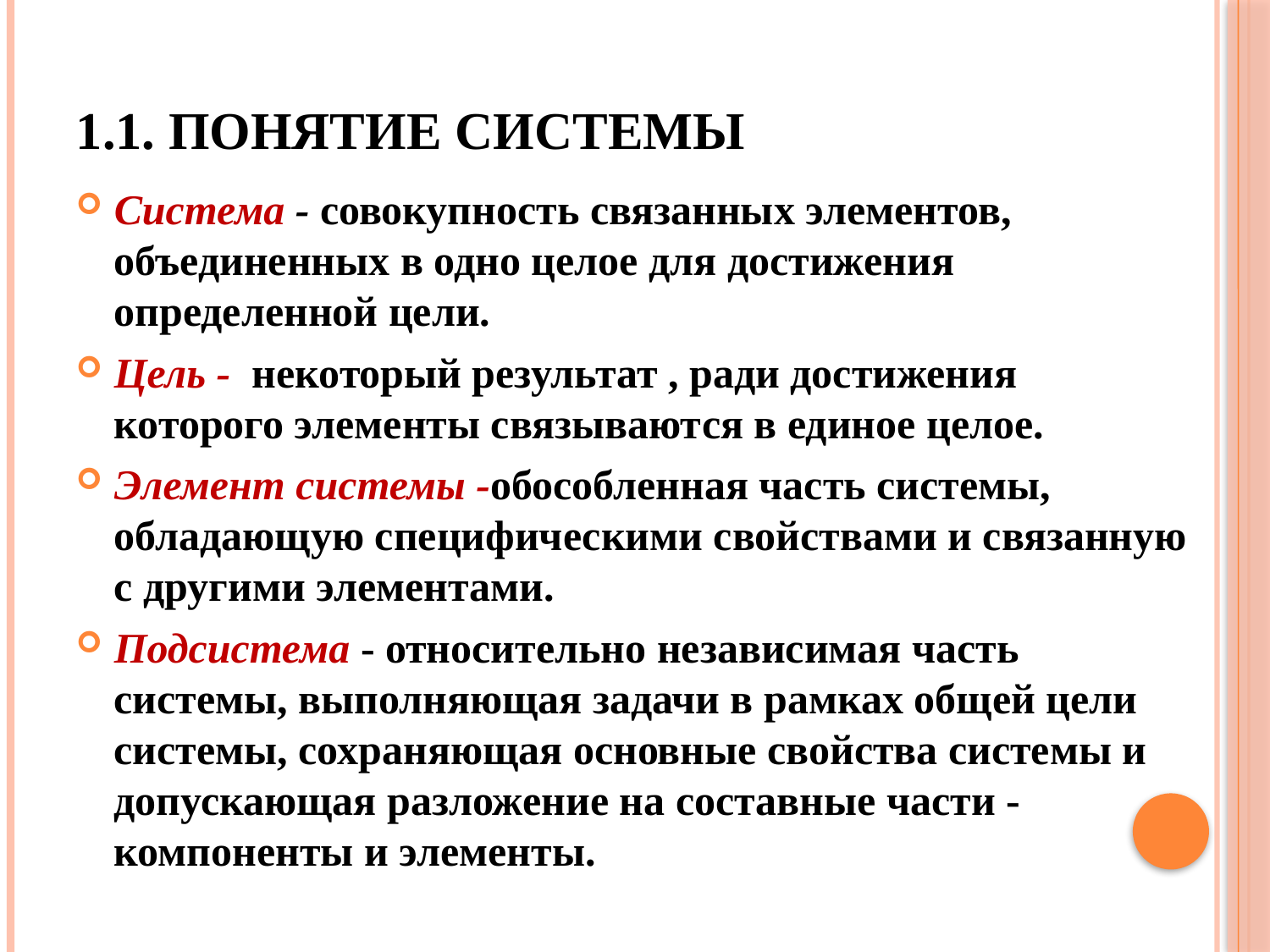

# 1.1. Понятие системы
Система - совокупность связанных элементов, объединенных в одно целое для достижения определенной цели.
Цель -  некоторый результат , ради достижения которого элементы связываются в единое целое.
Элемент системы -обособленная часть системы, обладающую специфическими свойствами и связанную с другими элементами.
Подсистема - относительно независимая часть системы, выполняющая задачи в рамках общей цели системы, сохраняющая основные свойства системы и допускающая разложение на составные части - компоненты и элементы.